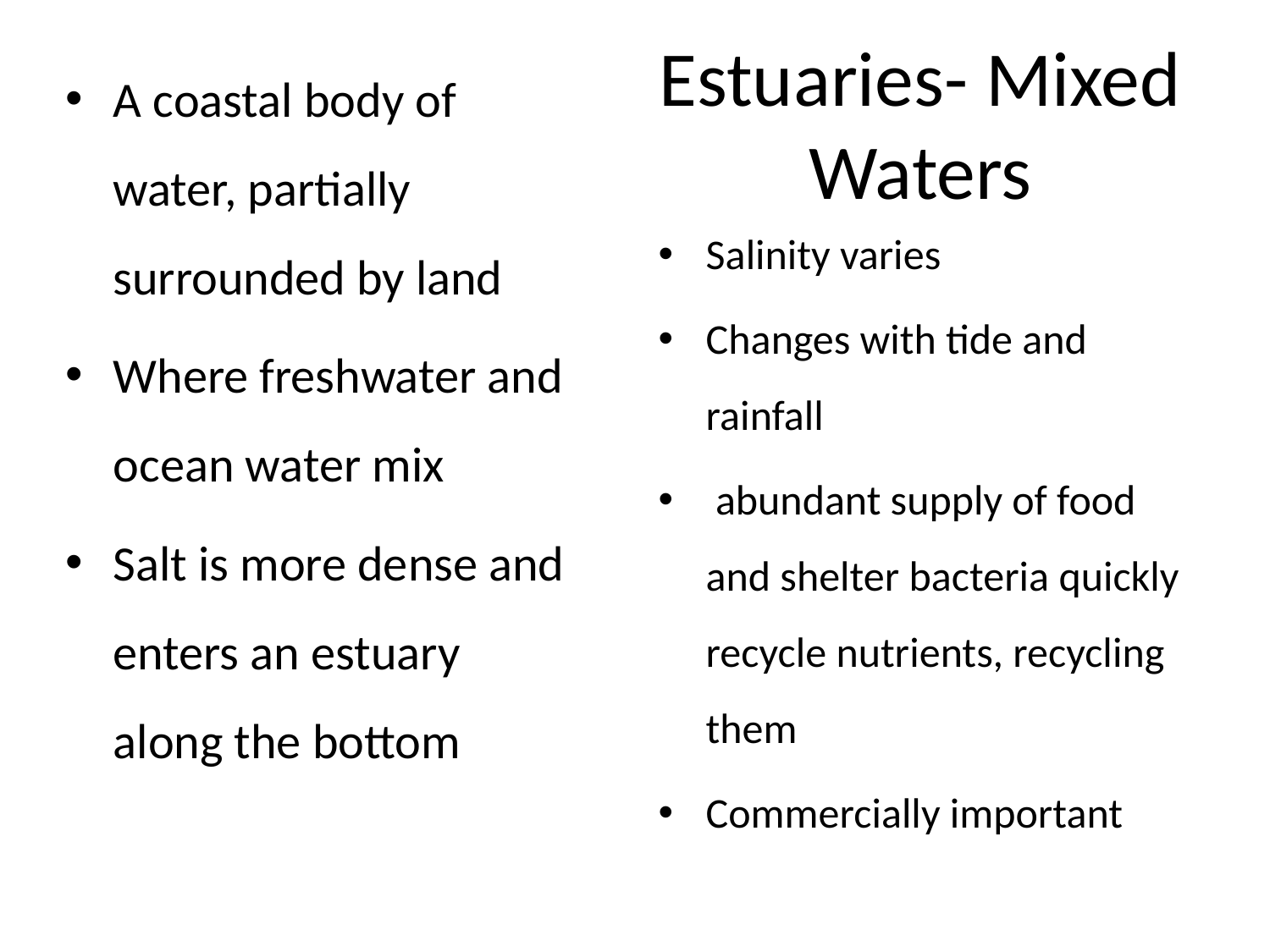

A coastal body of water, partially surrounded by land
Where freshwater and ocean water mix
Salt is more dense and enters an estuary along the bottom
# Estuaries- Mixed Waters
Salinity varies
Changes with tide and rainfall
 abundant supply of food and shelter bacteria quickly recycle nutrients, recycling them
Commercially important